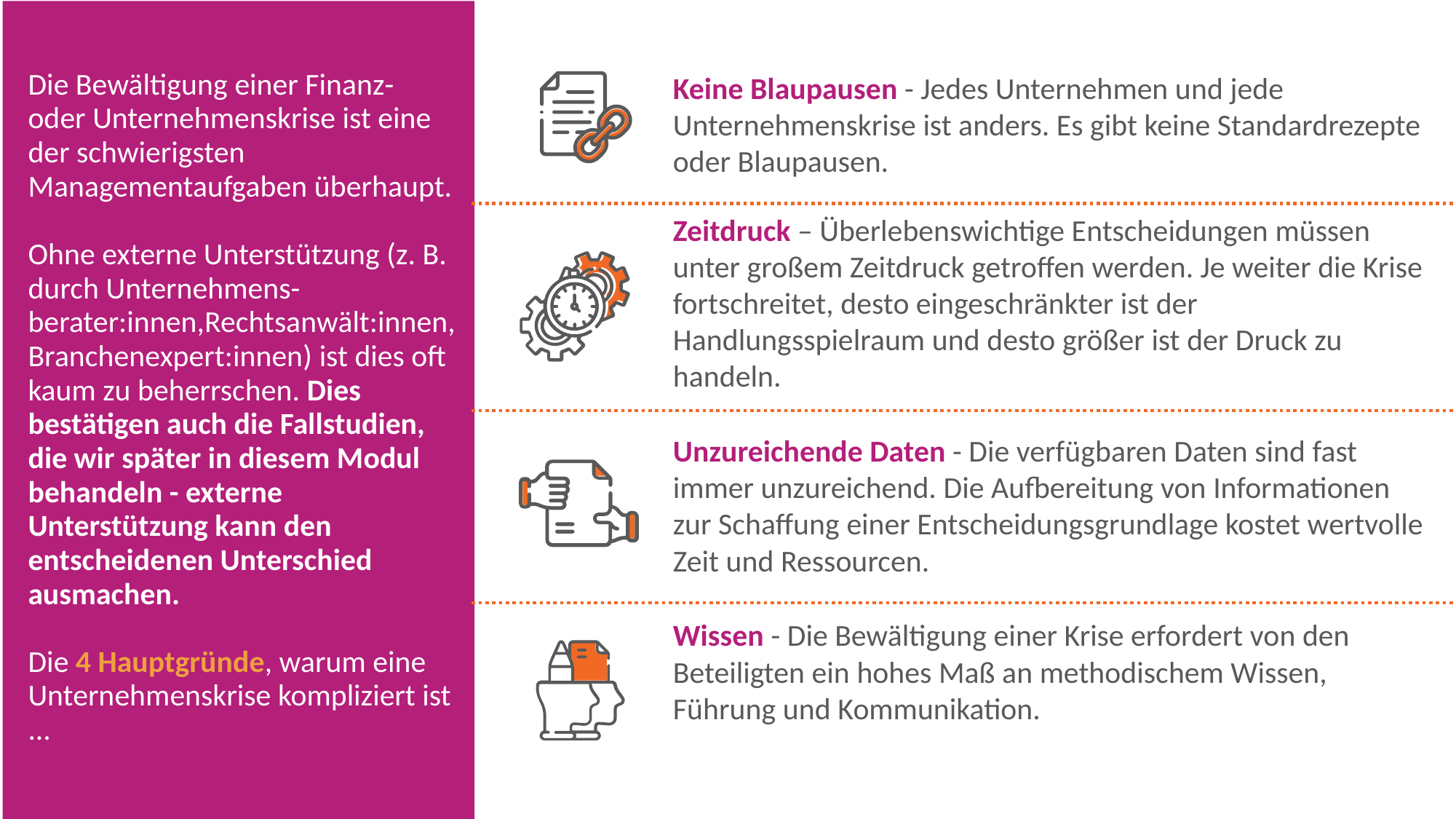

Die Bewältigung einer Finanz- oder Unternehmenskrise ist eine der schwierigsten Managementaufgaben überhaupt.

Ohne externe Unterstützung (z. B. durch Unternehmens-berater:innen,Rechtsanwält:innen, Branchenexpert:innen) ist dies oft kaum zu beherrschen. Dies bestätigen auch die Fallstudien, die wir später in diesem Modul behandeln - externe Unterstützung kann den entscheidenen Unterschied ausmachen.

Die 4 Hauptgründe, warum eine Unternehmenskrise kompliziert ist ...

Keine Blaupausen - Jedes Unternehmen und jede Unternehmenskrise ist anders. Es gibt keine Standardrezepte oder Blaupausen.

Zeitdruck – Überlebenswichtige Entscheidungen müssen unter großem Zeitdruck getroffen werden. Je weiter die Krise fortschreitet, desto eingeschränkter ist der Handlungsspielraum und desto größer ist der Druck zu handeln.

Unzureichende Daten - Die verfügbaren Daten sind fast immer unzureichend. Die Aufbereitung von Informationen zur Schaffung einer Entscheidungsgrundlage kostet wertvolle Zeit und Ressourcen.

Wissen - Die Bewältigung einer Krise erfordert von den Beteiligten ein hohes Maß an methodischem Wissen, Führung und Kommunikation.